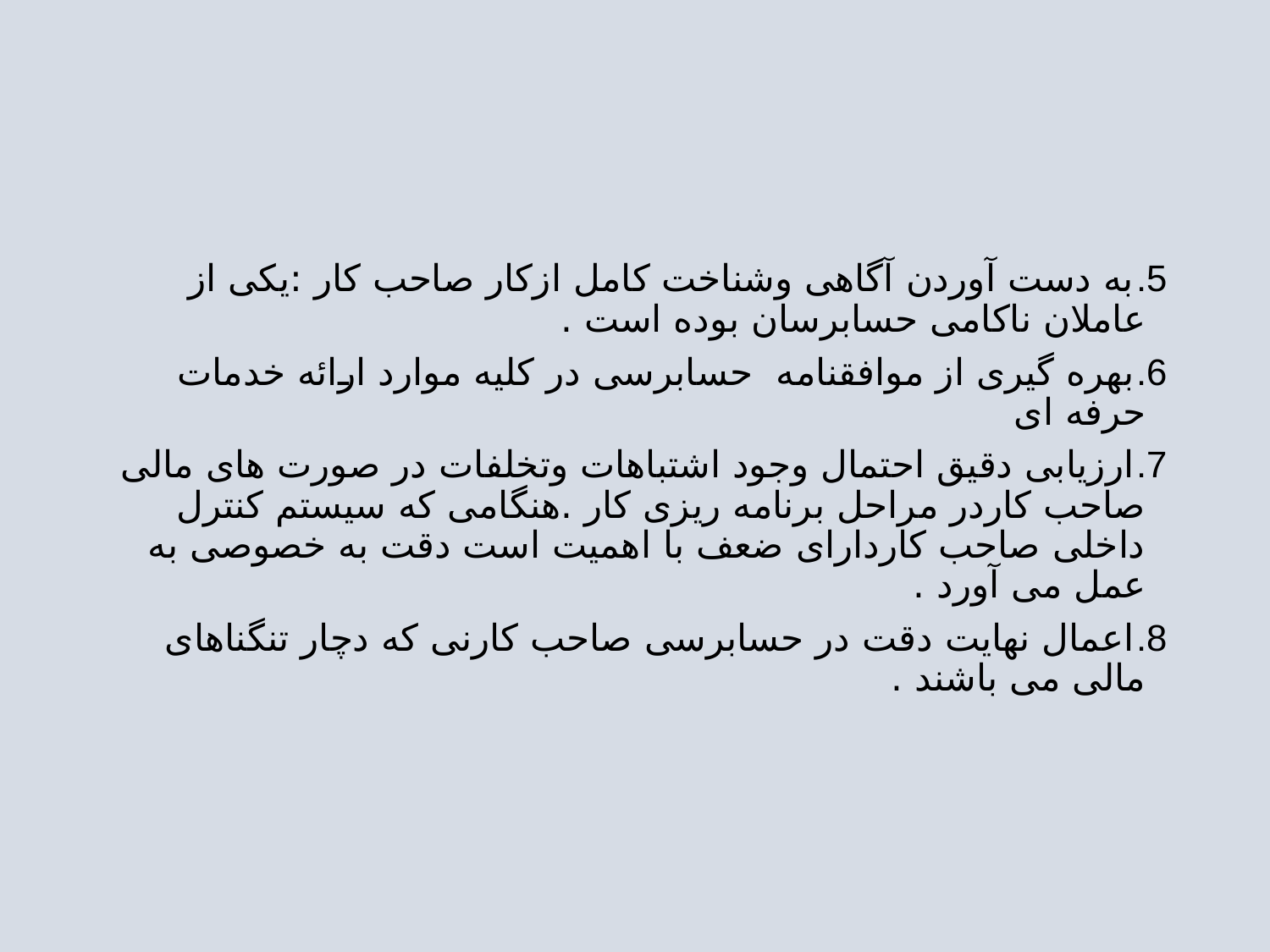

به دست آوردن آگاهی وشناخت کامل ازکار صاحب کار :یکی از عاملان ناکامی حسابرسان بوده است .
بهره گیری از موافقنامه  حسابرسی در کلیه موارد ارائه خدمات حرفه ای
ارزیابی دقیق احتمال وجود اشتباهات وتخلفات در صورت های مالی صاحب کاردر مراحل برنامه ریزی کار .هنگامی که سیستم کنترل داخلی صاحب کاردارای ضعف با اهمیت است دقت به خصوصی به عمل می آورد .
اعمال نهایت دقت در حسابرسی صاحب کارنی که دچار تنگناهای مالی می باشند .